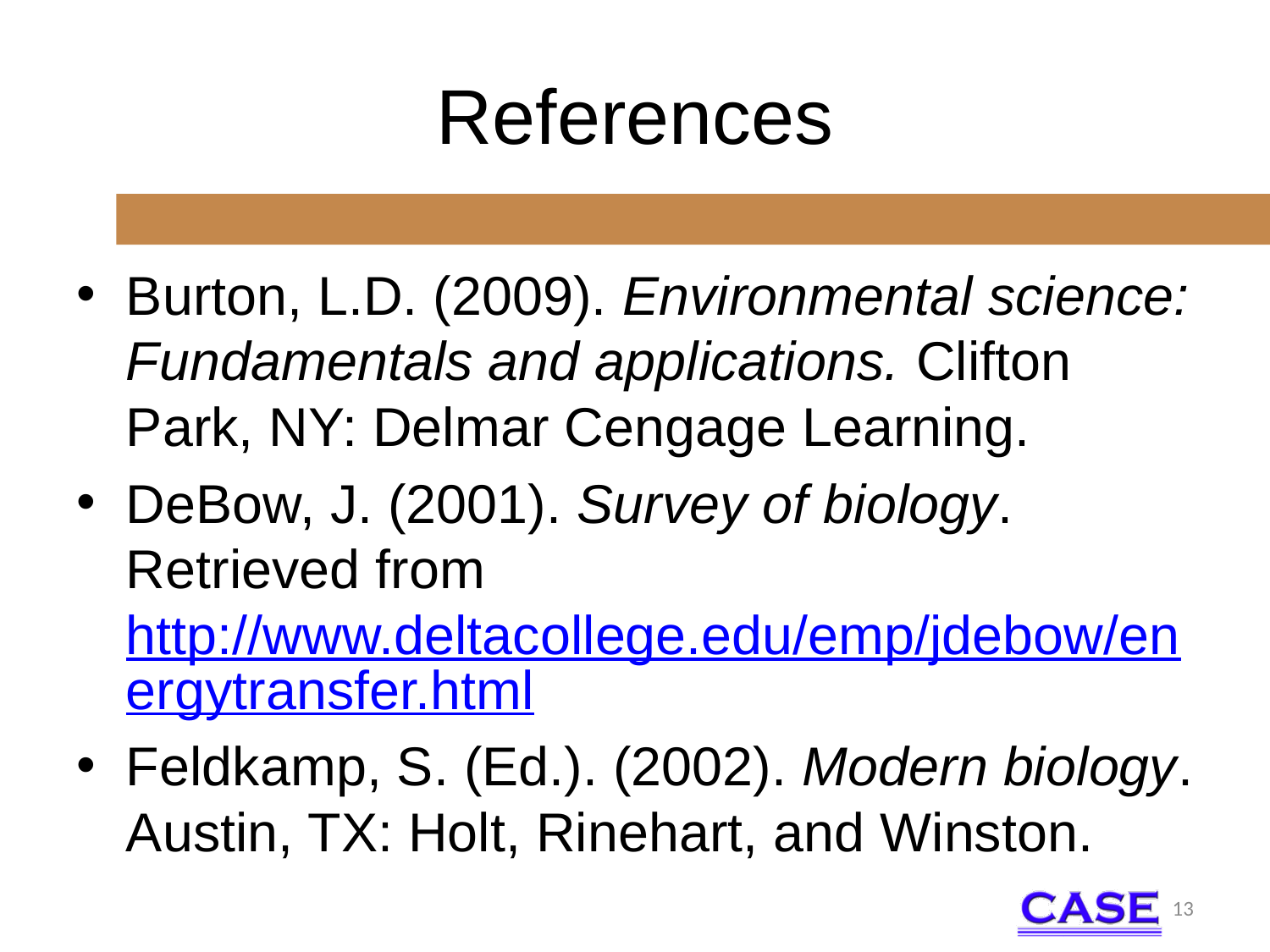

# References
Burton, L.D. (2009). Environmental science: Fundamentals and applications. Clifton Park, NY: Delmar Cengage Learning.
DeBow, J. (2001). Survey of biology. Retrieved from http://www.deltacollege.edu/emp/jdebow/energytransfer.html
Feldkamp, S. (Ed.). (2002). Modern biology. Austin, TX: Holt, Rinehart, and Winston.
13